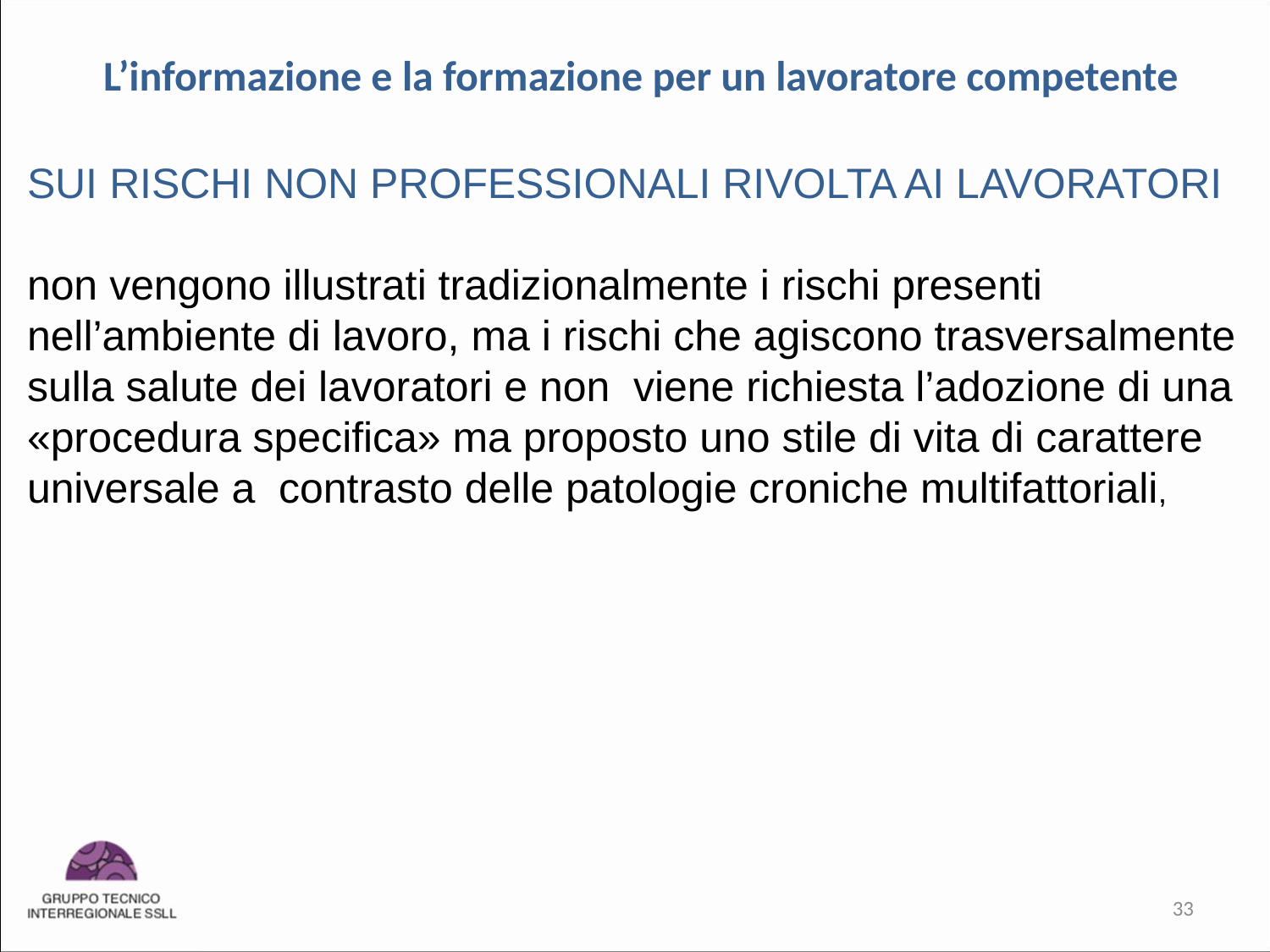

L’informazione e la formazione per un lavoratore competente

SUI RISCHI NON PROFESSIONALI RIVOLTA AI LAVORATORI

non vengono illustrati tradizionalmente i rischi presenti
nell’ambiente di lavoro, ma i rischi che agiscono trasversalmente
sulla salute dei lavoratori e non  viene richiesta l’adozione di una
«procedura specifica» ma proposto uno stile di vita di carattere
universale a  contrasto delle patologie croniche multifattoriali,

33